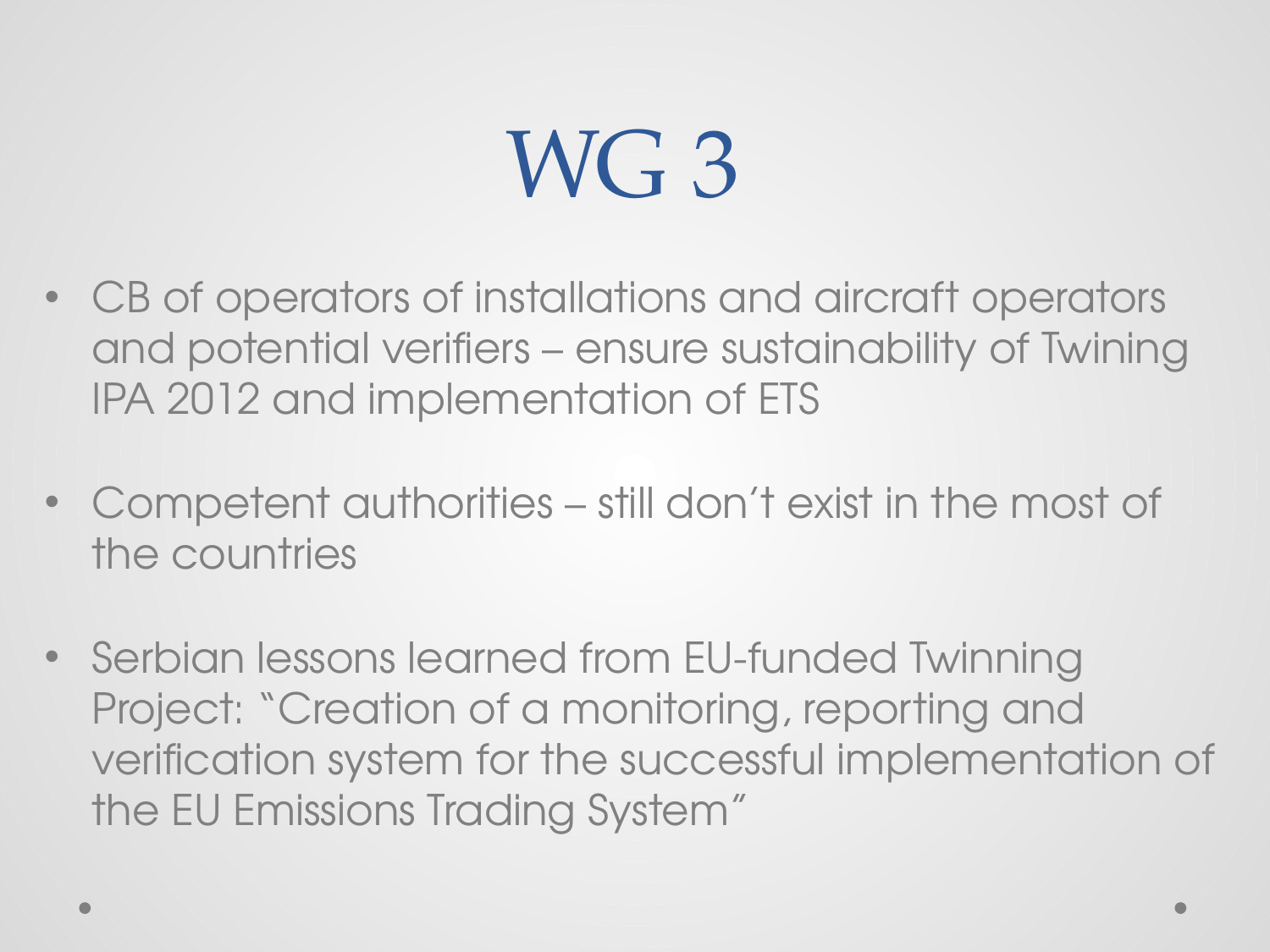

# WG 3
CB of operators of installations and aircraft operators and potential verifiers – ensure sustainability of Twining IPA 2012 and implementation of ETS

Competent authorities – still don’t exist in the most of the countries

Serbian lessons learned from EU-funded Twinning Project: “Creation of a monitoring, reporting and verification system for the successful implementation of the EU Emissions Trading System”